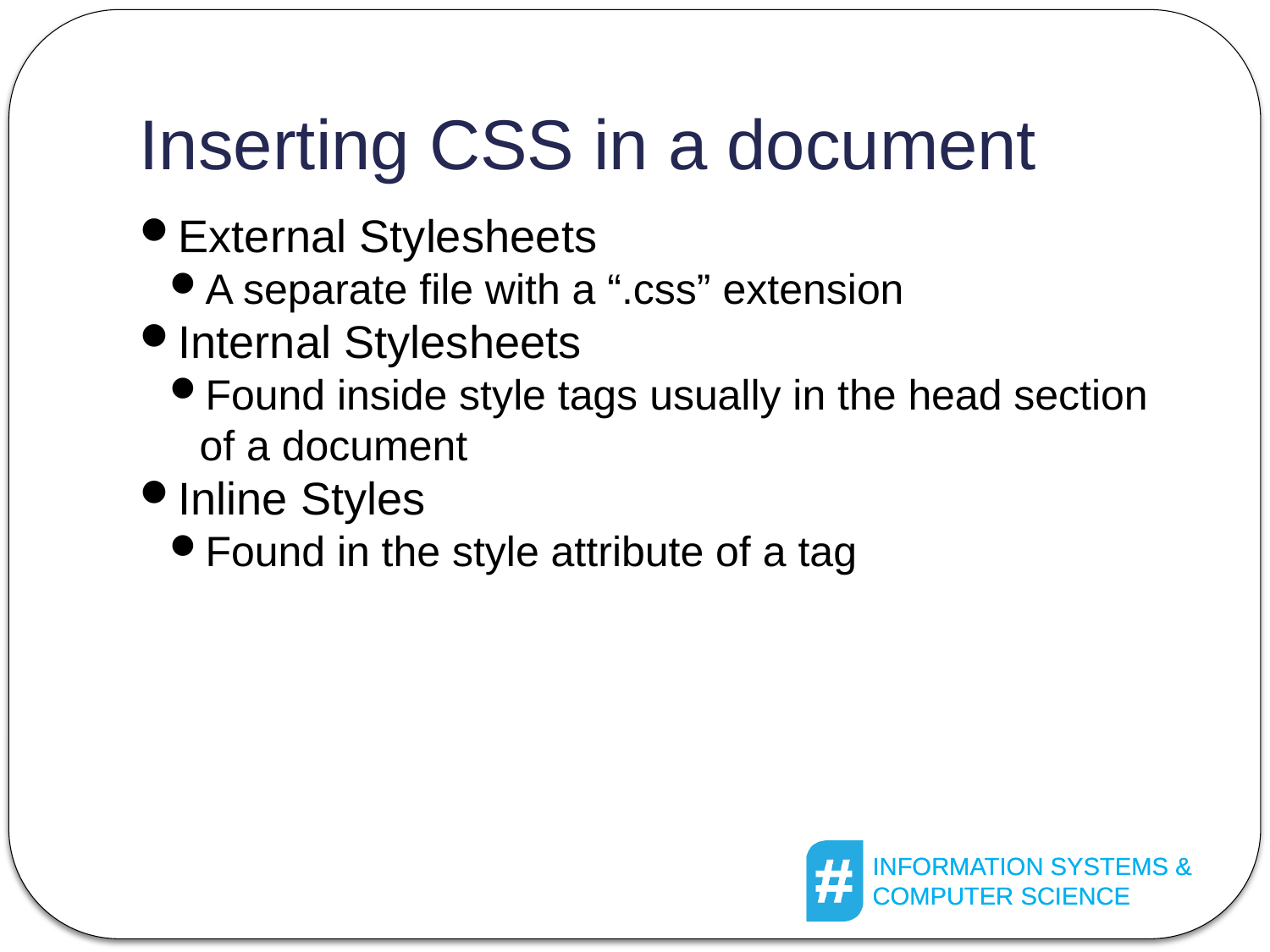

Inserting CSS in a document
External Stylesheets
A separate file with a “.css” extension
Internal Stylesheets
Found inside style tags usually in the head section of a document
Inline Styles
Found in the style attribute of a tag